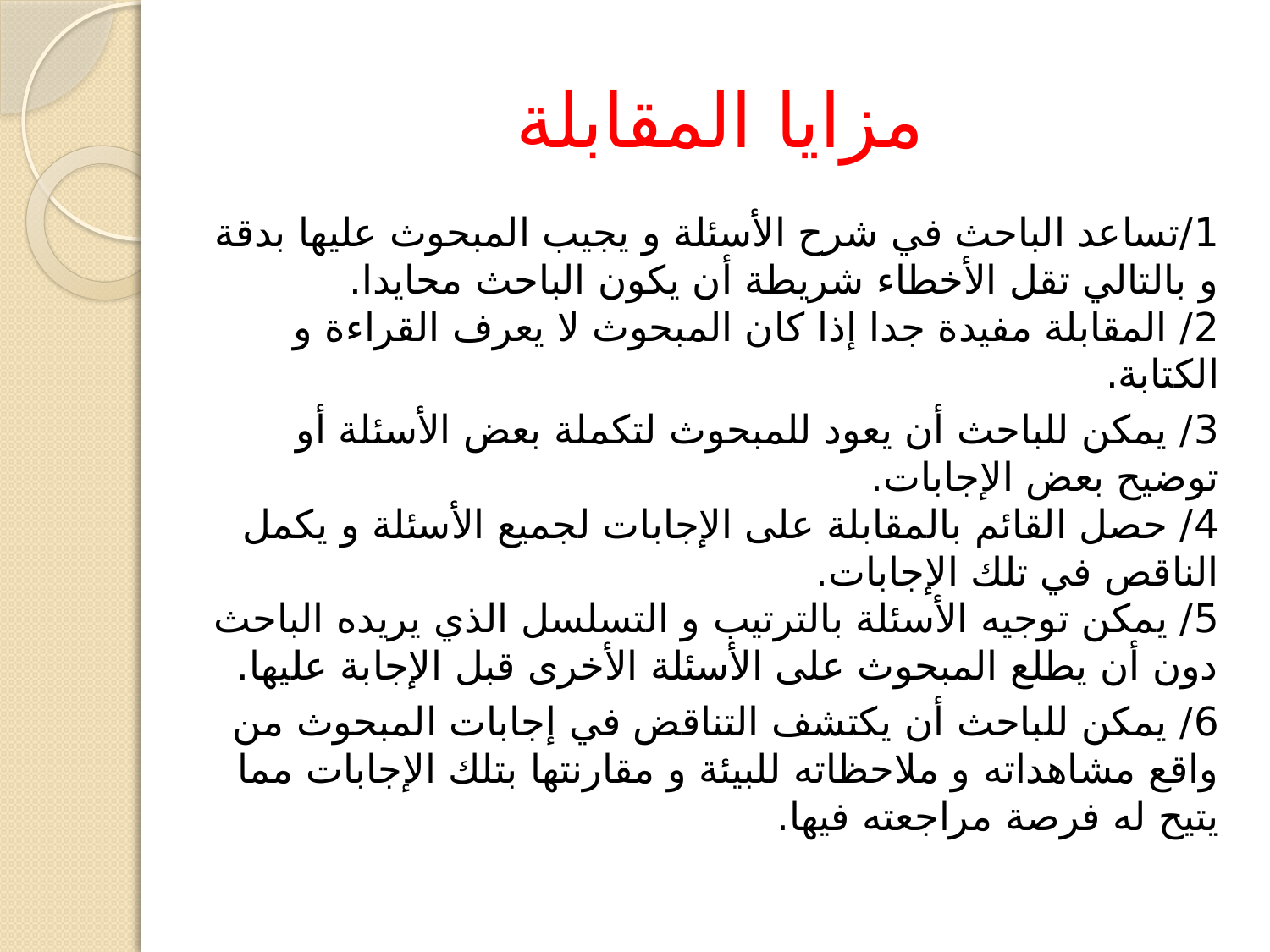

# مزايا المقابلة
1/تساعد الباحث في شرح الأسئلة و يجيب المبحوث عليها بدقة و بالتالي تقل الأخطاء شريطة أن يكون الباحث محايدا.
2/ المقابلة مفيدة جدا إذا كان المبحوث لا يعرف القراءة و الكتابة.
3/ يمكن للباحث أن يعود للمبحوث لتكملة بعض الأسئلة أو توضيح بعض الإجابات.
4/ حصل القائم بالمقابلة على الإجابات لجميع الأسئلة و يكمل الناقص في تلك الإجابات.
5/ يمكن توجيه الأسئلة بالترتيب و التسلسل الذي يريده الباحث دون أن يطلع المبحوث على الأسئلة الأخرى قبل الإجابة عليها.
6/ يمكن للباحث أن يكتشف التناقض في إجابات المبحوث من واقع مشاهداته و ملاحظاته للبيئة و مقارنتها بتلك الإجابات مما يتيح له فرصة مراجعته فيها.